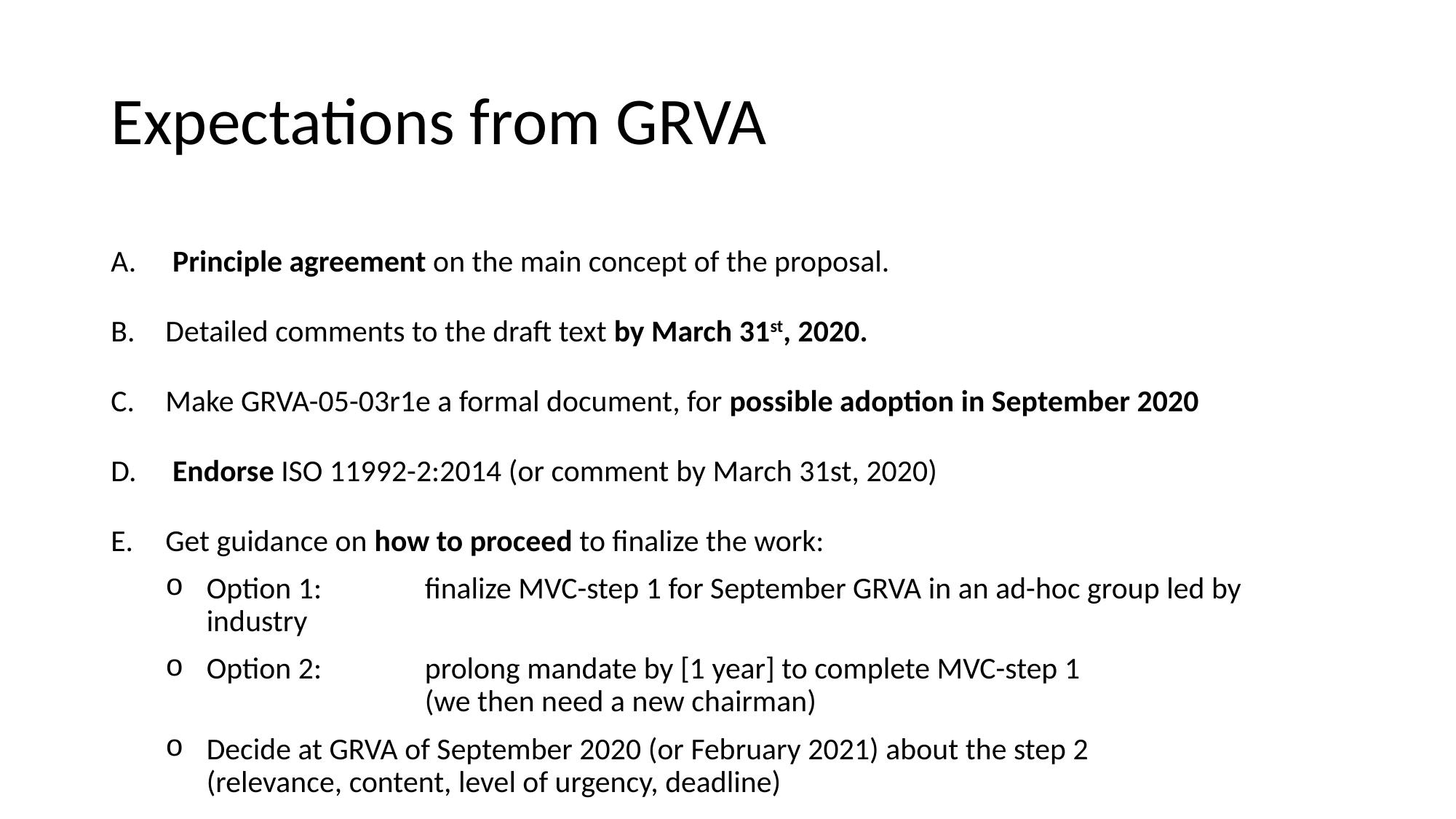

# Expectations from GRVA
 Principle agreement on the main concept of the proposal.
Detailed comments to the draft text by March 31st, 2020.
Make GRVA-05-03r1e a formal document, for possible adoption in September 2020
 Endorse ISO 11992-2:2014 (or comment by March 31st, 2020)
Get guidance on how to proceed to finalize the work:
Option 1: 	finalize MVC-step 1 for September GRVA in an ad-hoc group led by industry
Option 2:	prolong mandate by [1 year] to complete MVC-step 1
		(we then need a new chairman)
Decide at GRVA of September 2020 (or February 2021) about the step 2
(relevance, content, level of urgency, deadline)